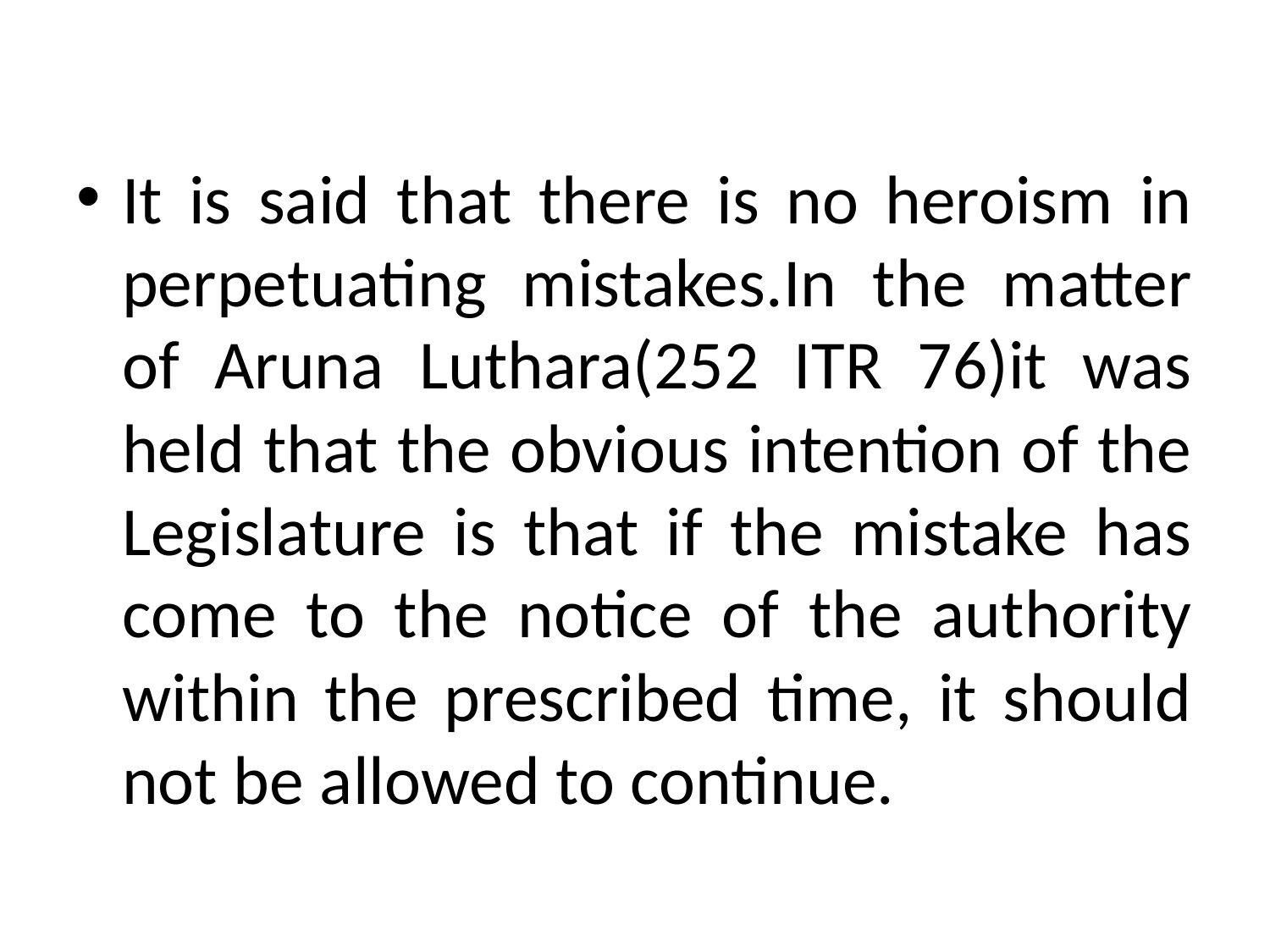

#
It is said that there is no heroism in perpetuating mistakes.In the matter of Aruna Luthara(252 ITR 76)it was held that the obvious intention of the Legislature is that if the mistake has come to the notice of the authority within the prescribed time, it should not be allowed to continue.